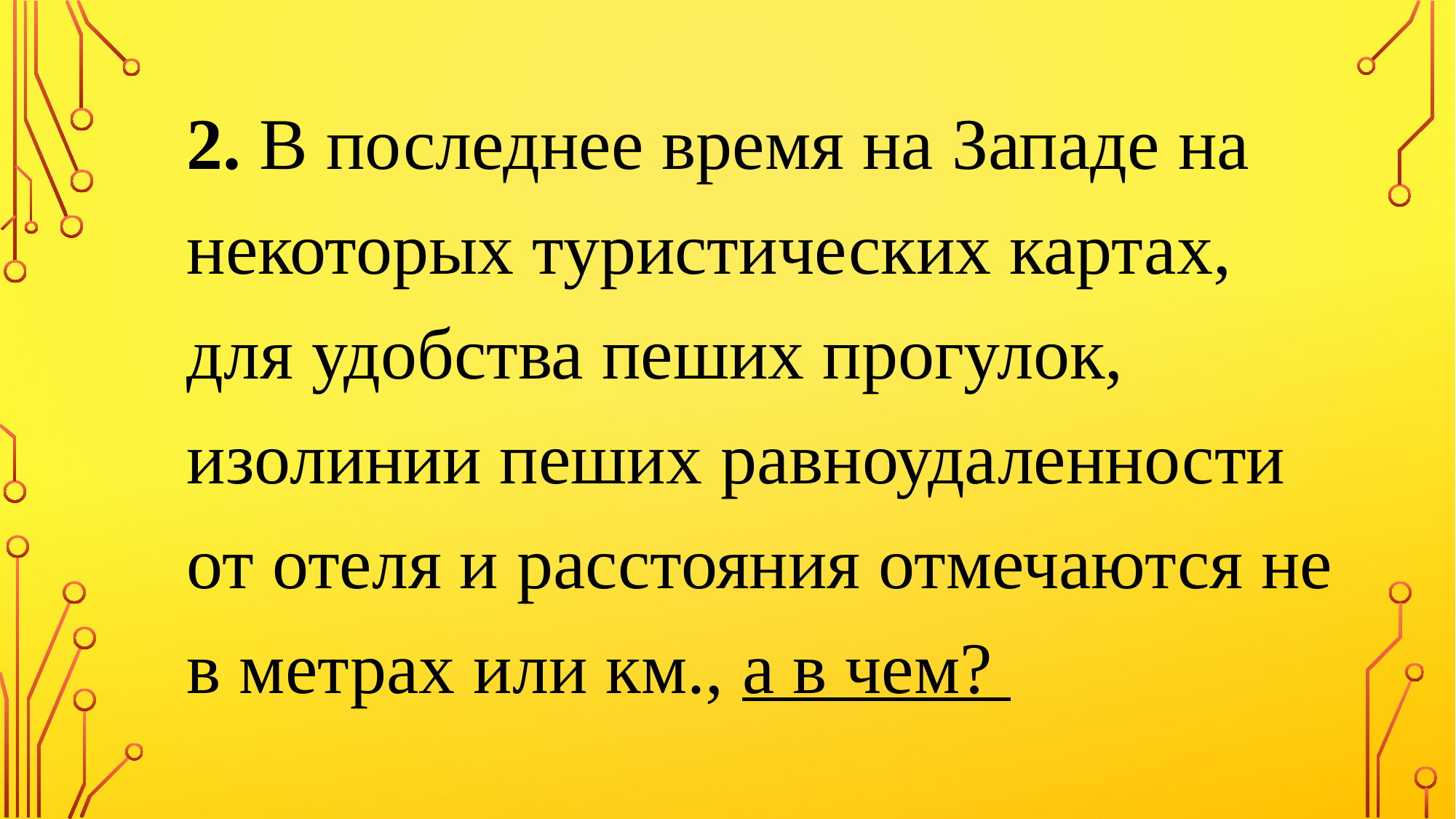

2. В последнее время на Западе на некоторых туристических картах, для удобства пеших прогулок, изолинии пеших равноудаленности от отеля и расстояния отмечаются не в метрах или км., а в чем?